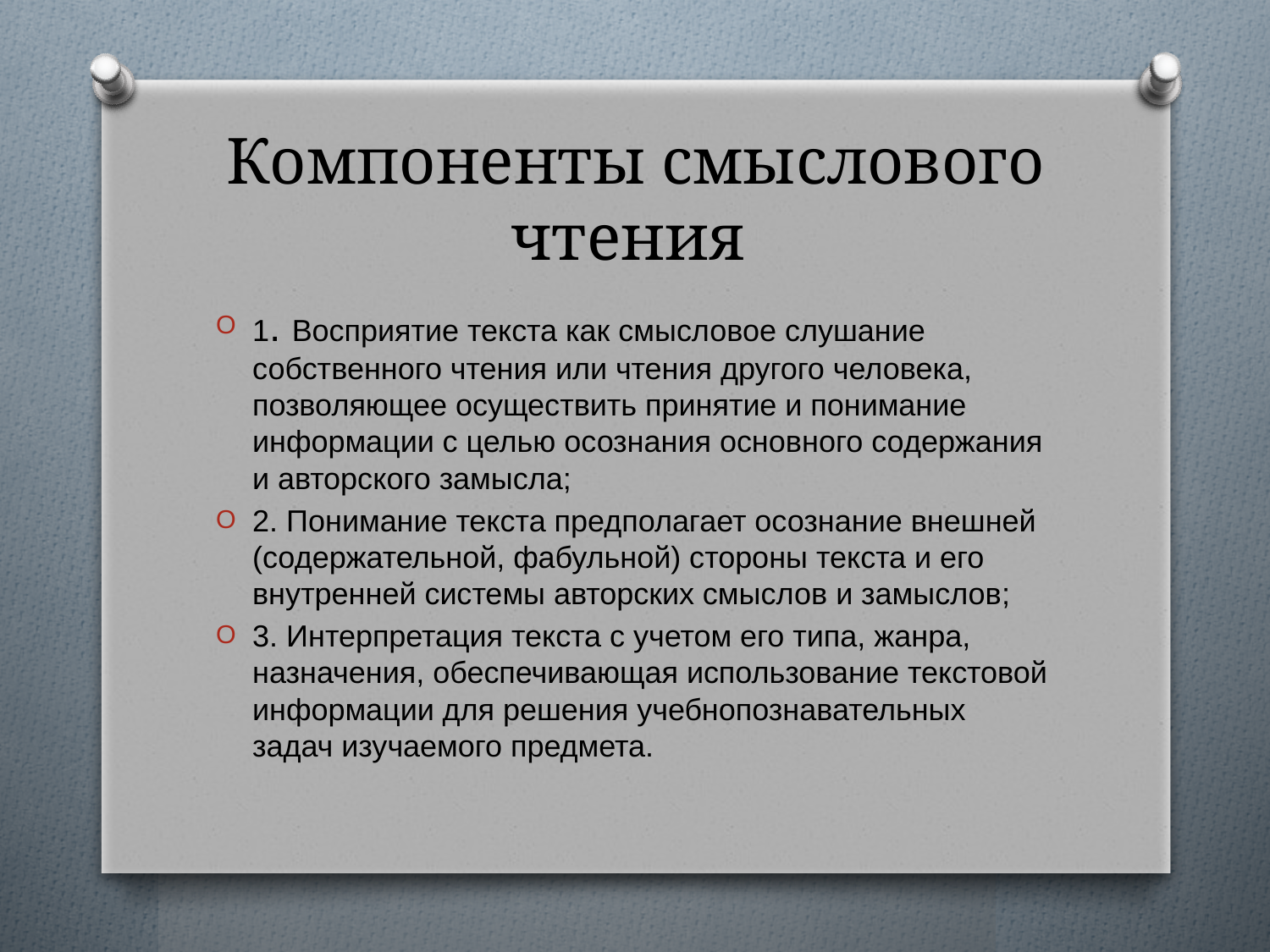

# Компоненты смыслового чтения
1. Восприятие текста как смысловое слушание собственного чтения или чтения другого человека, позволяющее осуществить принятие и понимание информации с целью осознания основного содержания и авторского замысла;
2. Понимание текста предполагает осознание внешней (содержательной, фабульной) стороны текста и его внутренней системы авторских смыслов и замыслов;
3. Интерпретация текста с учетом его типа, жанра, назначения, обеспечивающая использование текстовой информации для решения учебнопознавательных задач изучаемого предмета.